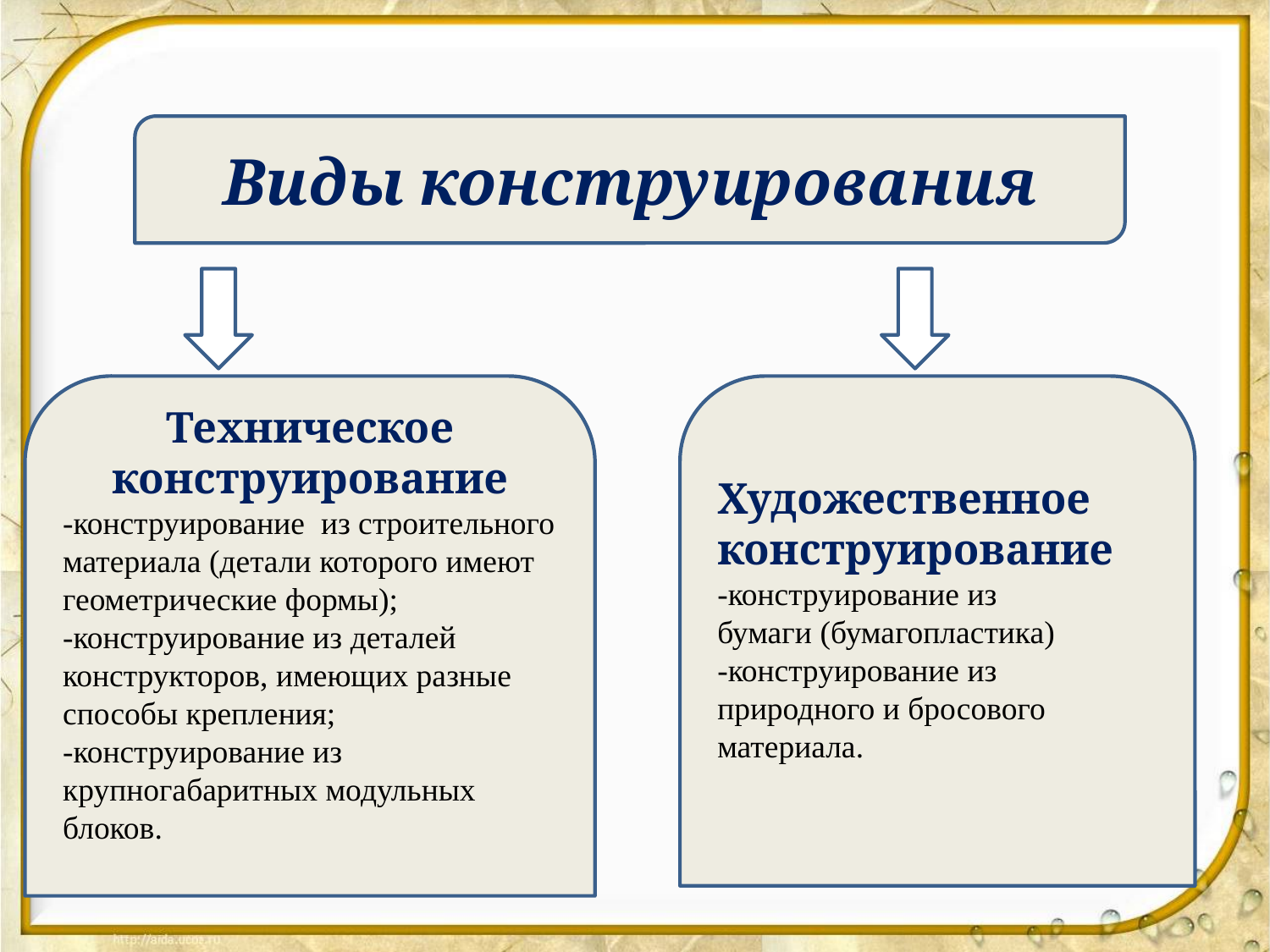

Виды конструирования

Техническое конструирование
-конструирование  из строительного материала (детали которого имеют геометрические формы);
-конструирование из деталей конструкторов, имеющих разные способы крепления;
-конструирование из крупногабаритных модульных блоков.

Художественное конструирование
-конструирование из бумаги (бумагопластика)
-конструирование из природного и бросового материала.